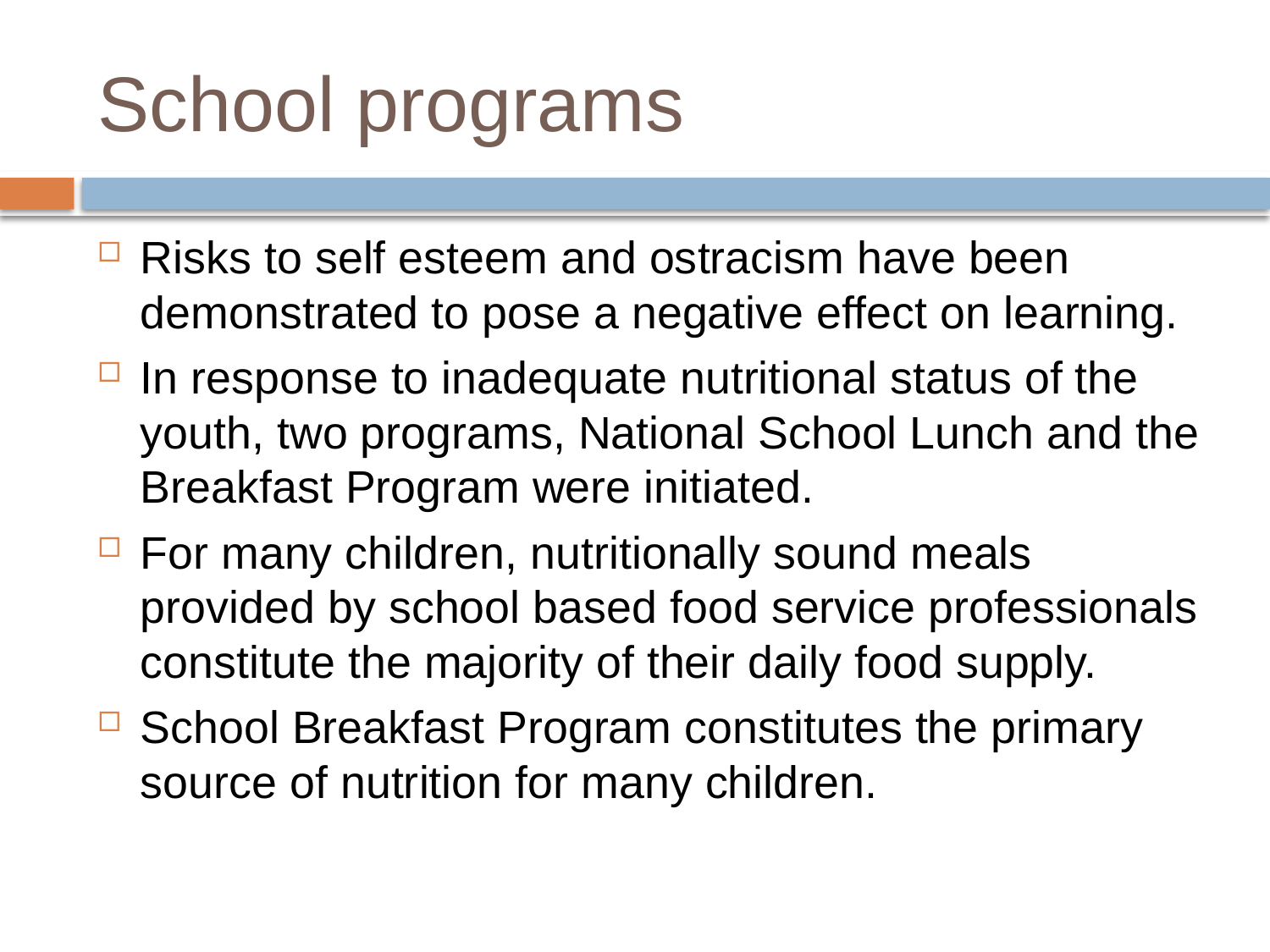

# School programs
Risks to self esteem and ostracism have been demonstrated to pose a negative effect on learning.
In response to inadequate nutritional status of the youth, two programs, National School Lunch and the Breakfast Program were initiated.
For many children, nutritionally sound meals provided by school based food service professionals constitute the majority of their daily food supply.
School Breakfast Program constitutes the primary source of nutrition for many children.